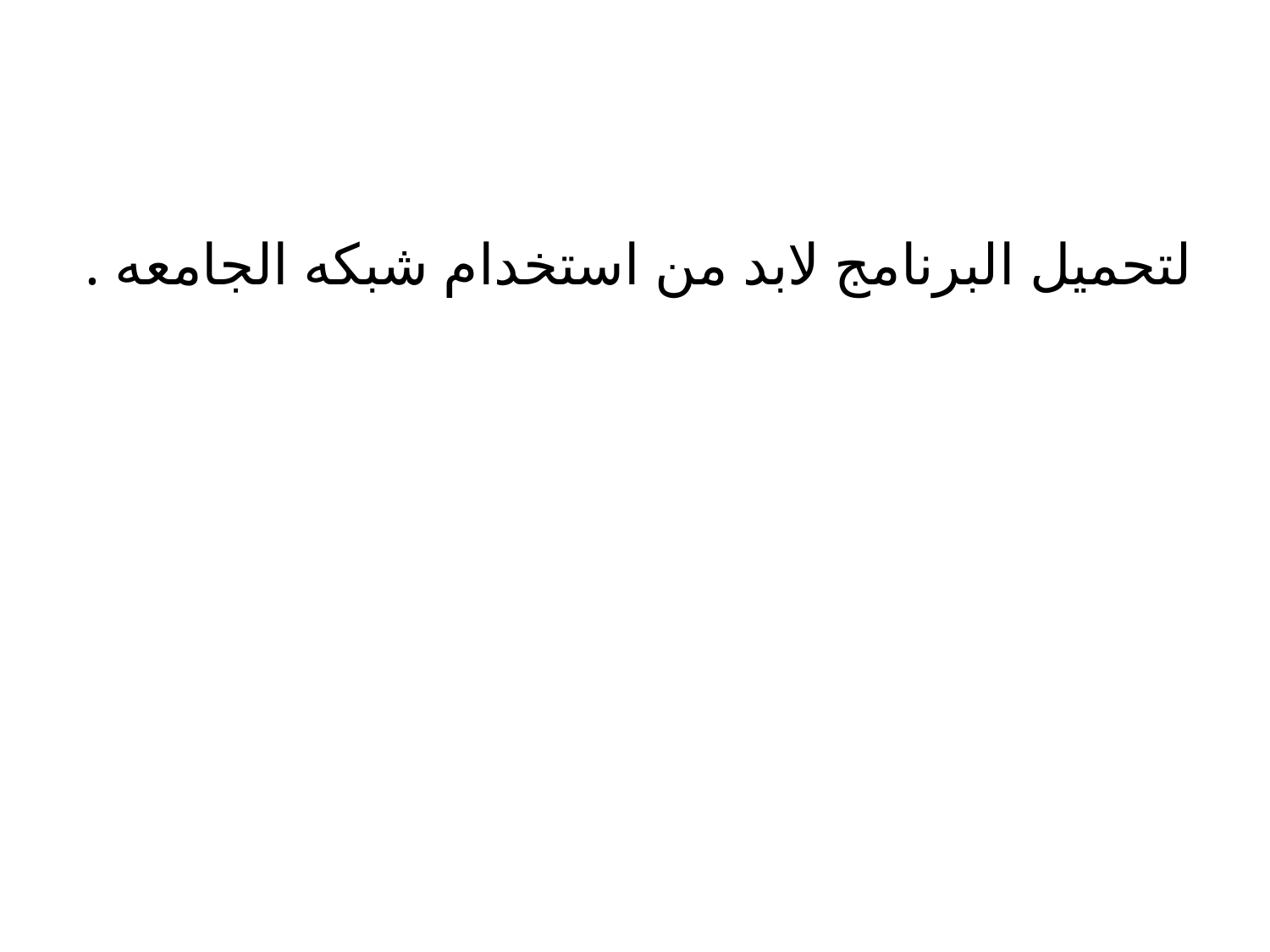

#
لتحميل البرنامج لابد من استخدام شبكه الجامعه .